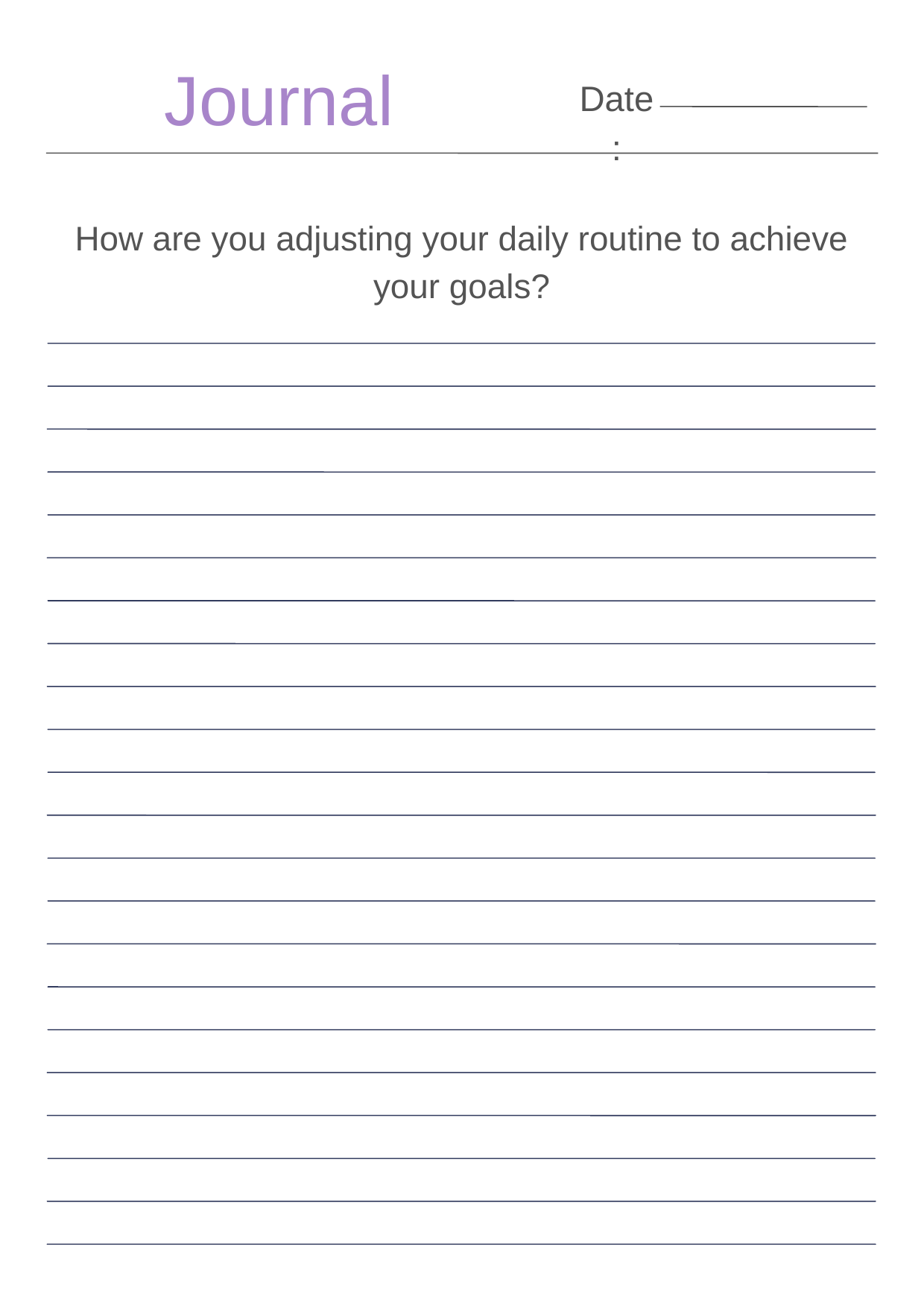

Journal
Date:

How are you adjusting your daily routine to achieve your goals?